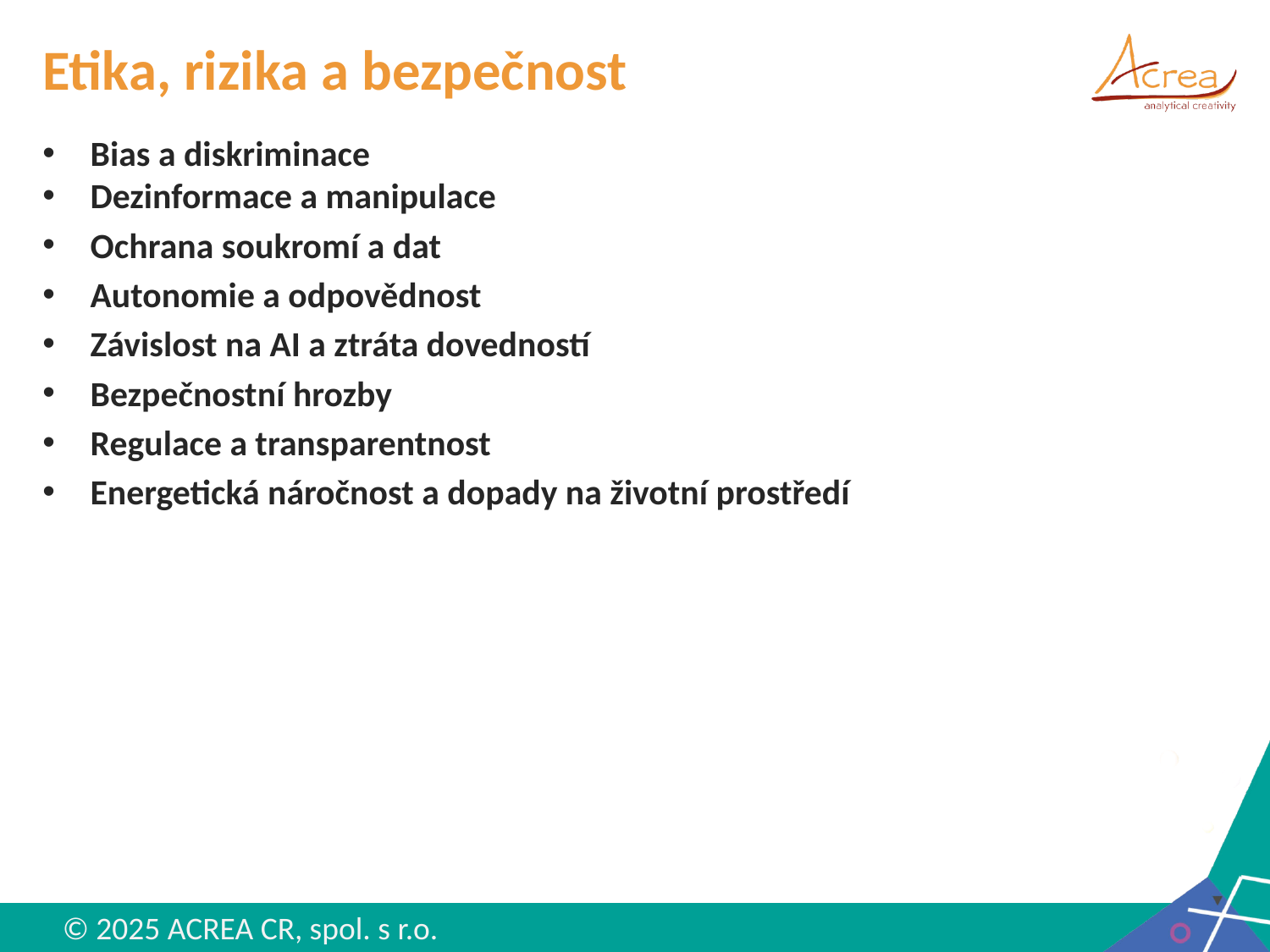

# Etika, rizika a bezpečnost
Bias a diskriminace
Dezinformace a manipulace
Ochrana soukromí a dat
Autonomie a odpovědnost
Závislost na AI a ztráta dovedností
Bezpečnostní hrozby
Regulace a transparentnost
Energetická náročnost a dopady na životní prostředí